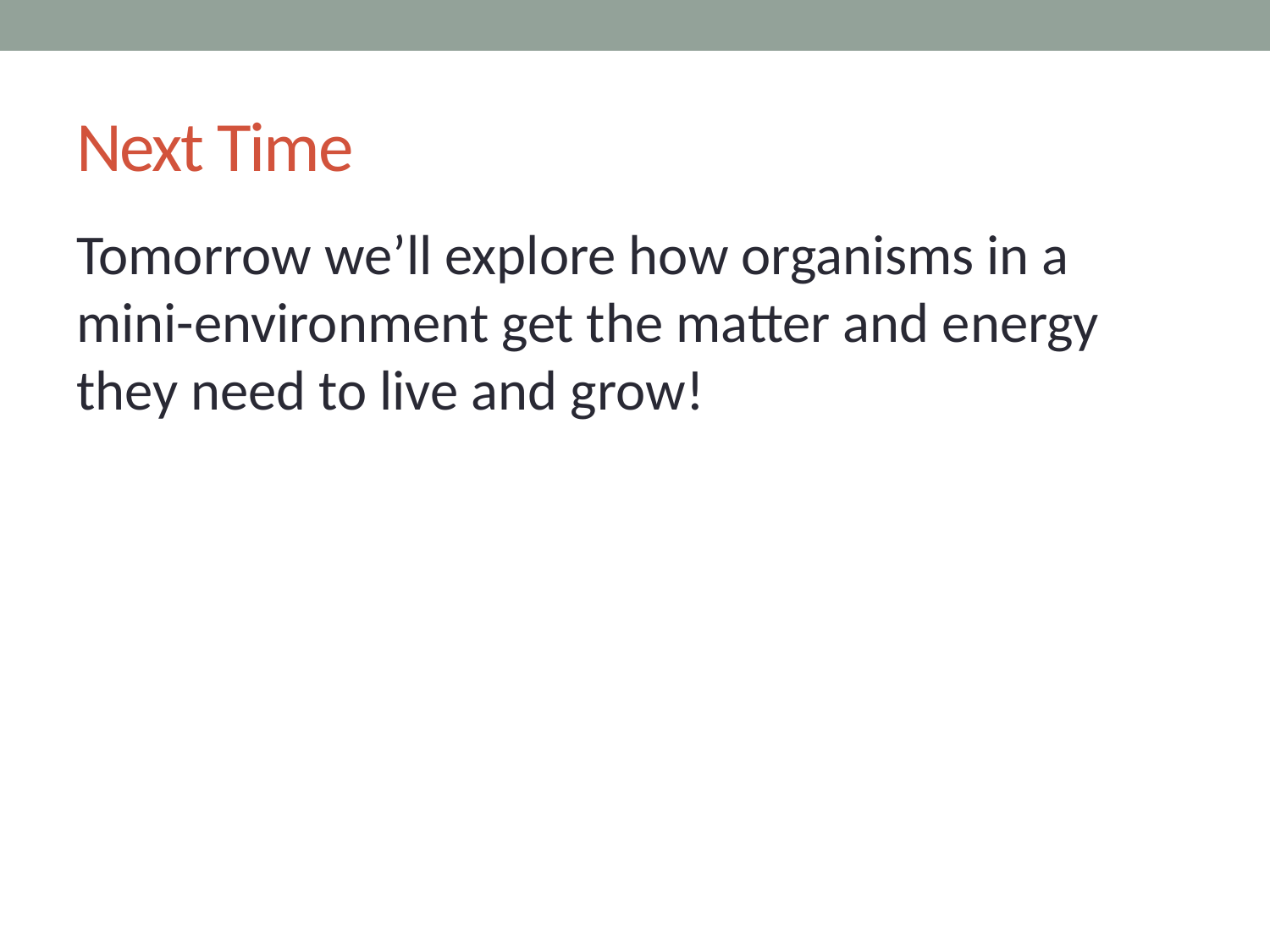

# Next Time
Tomorrow we’ll explore how organisms in a mini-environment get the matter and energy they need to live and grow!